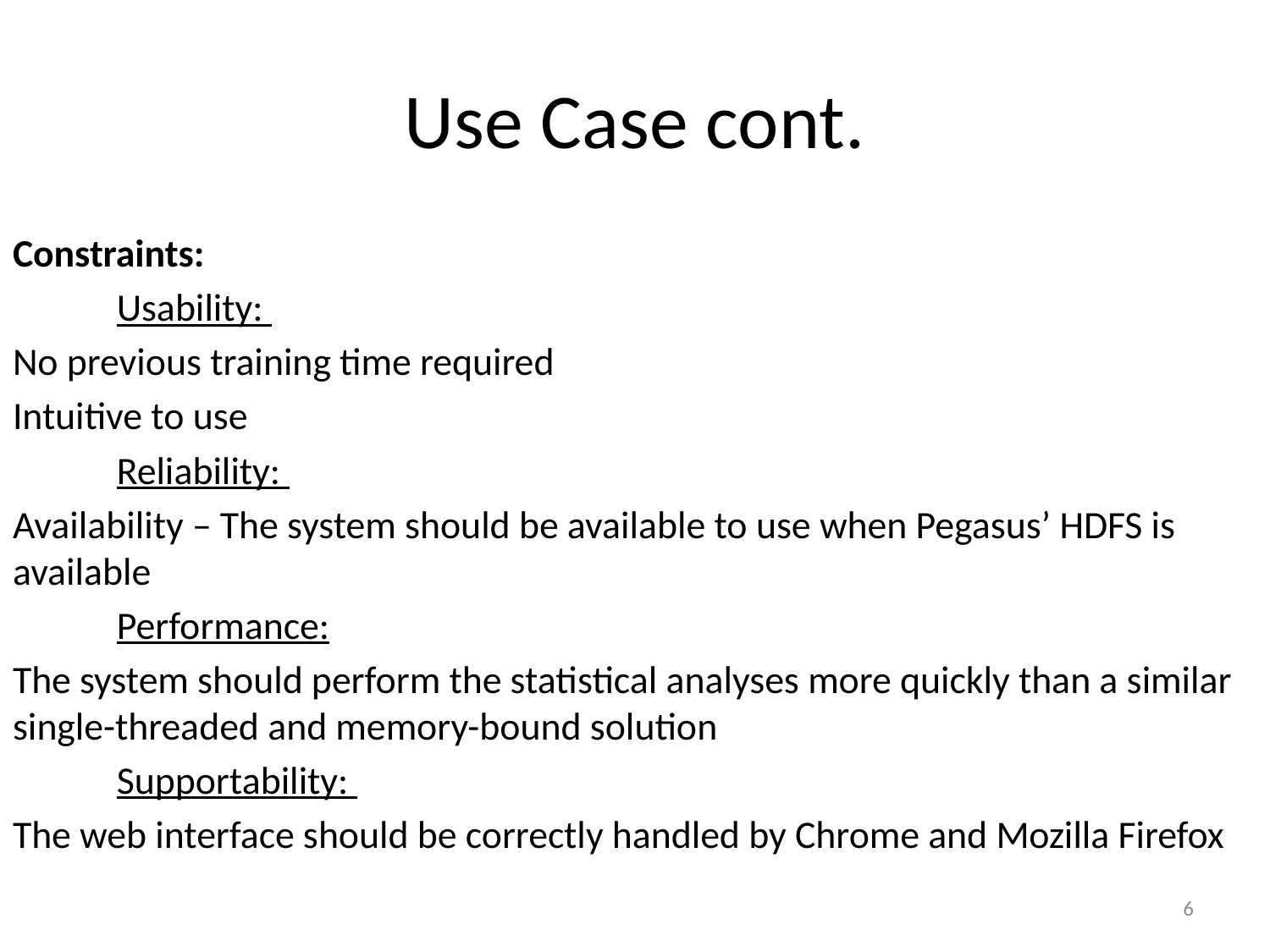

# Use Case cont.
Constraints:
            Usability:
No previous training time required
Intuitive to use
            Reliability:
Availability – The system should be available to use when Pegasus’ HDFS is available
            Performance:
The system should perform the statistical analyses more quickly than a similar single-threaded and memory-bound solution
            Supportability:
The web interface should be correctly handled by Chrome and Mozilla Firefox

6